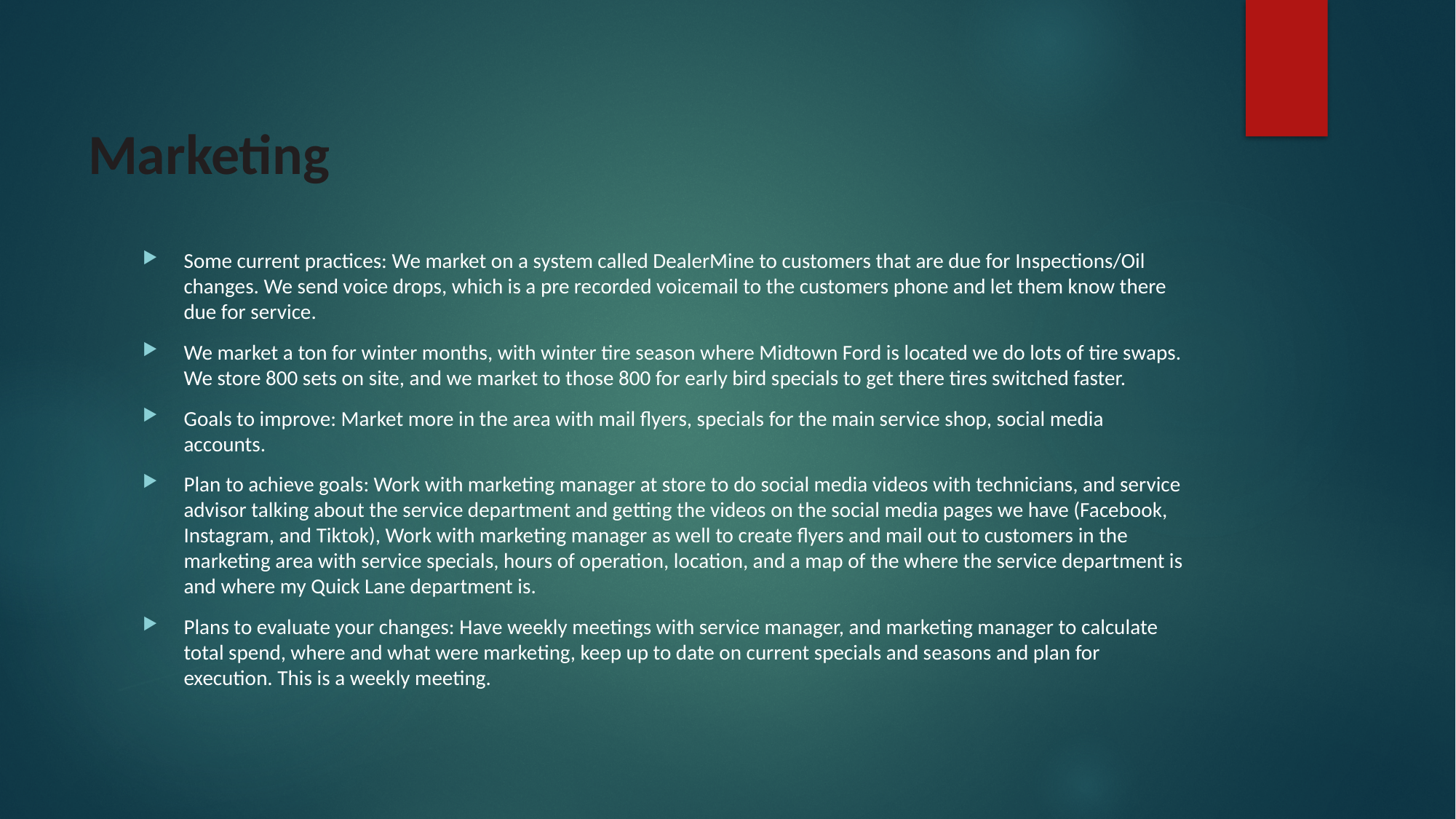

# Marketing

Some current practices: We market on a system called DealerMine to customers that are due for Inspections/Oil changes. We send voice drops, which is a pre recorded voicemail to the customers phone and let them know there due for service.
We market a ton for winter months, with winter tire season where Midtown Ford is located we do lots of tire swaps. We store 800 sets on site, and we market to those 800 for early bird specials to get there tires switched faster.
Goals to improve: Market more in the area with mail flyers, specials for the main service shop, social media accounts.
Plan to achieve goals: Work with marketing manager at store to do social media videos with technicians, and service advisor talking about the service department and getting the videos on the social media pages we have (Facebook, Instagram, and Tiktok), Work with marketing manager as well to create flyers and mail out to customers in the marketing area with service specials, hours of operation, location, and a map of the where the service department is and where my Quick Lane department is.
Plans to evaluate your changes: Have weekly meetings with service manager, and marketing manager to calculate total spend, where and what were marketing, keep up to date on current specials and seasons and plan for execution. This is a weekly meeting.